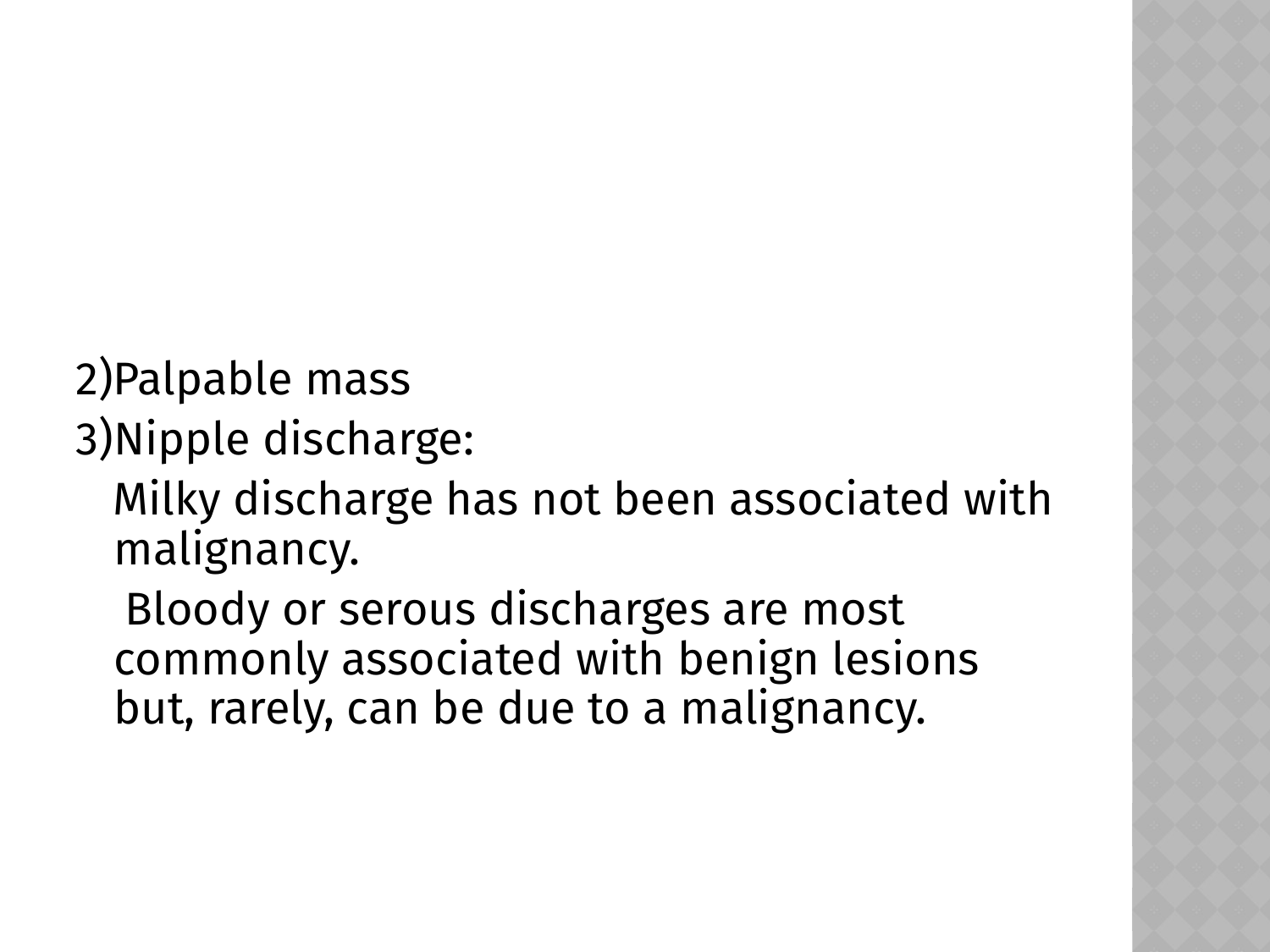

#

2)Palpable mass
3)Nipple discharge:
   Milky discharge has not been associated with malignancy.
    Bloody or serous discharges are most commonly associated with benign lesions but, rarely, can be due to a malignancy.